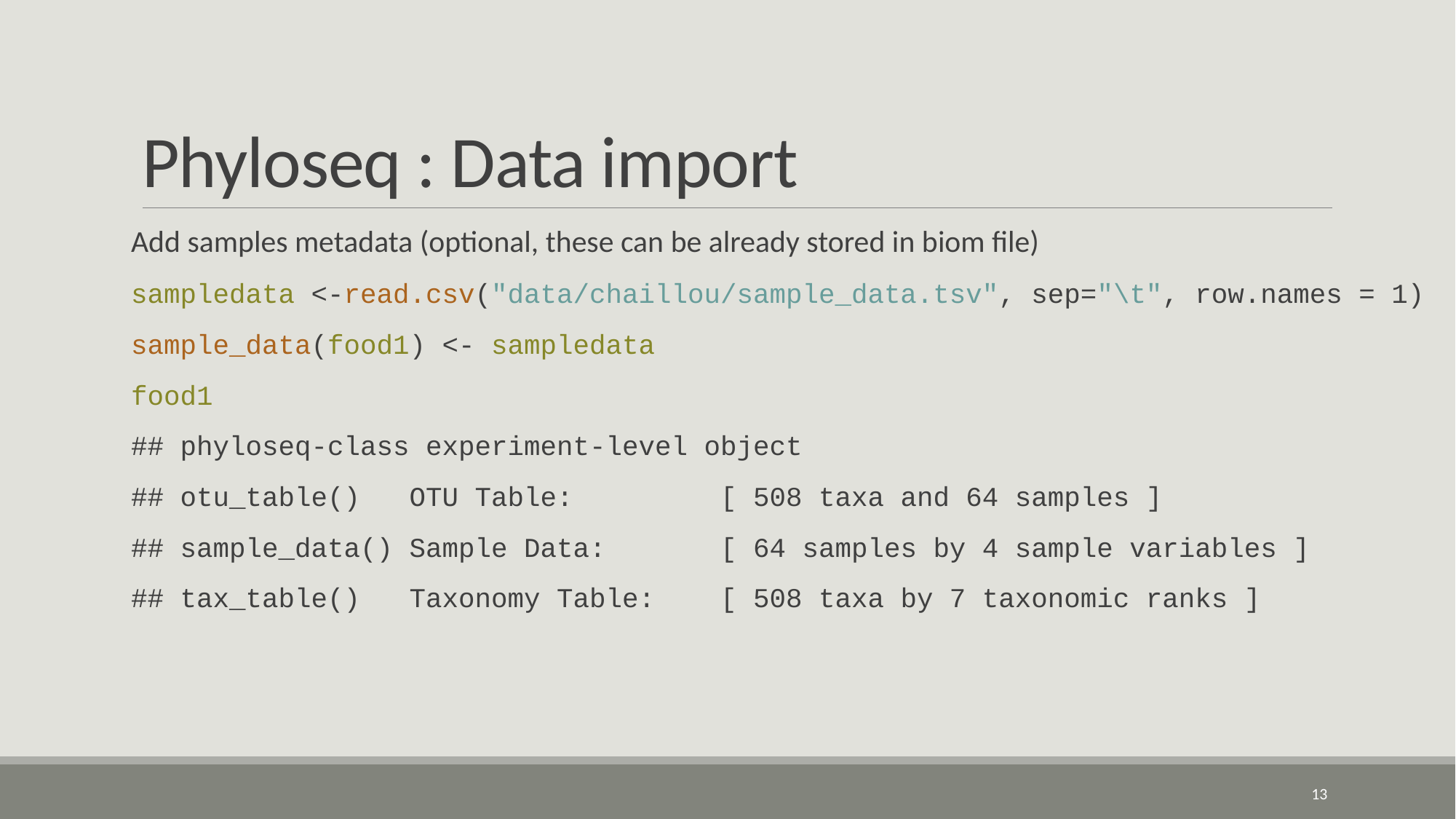

# Phyloseq : Data import
Add samples metadata (optional, these can be already stored in biom file)
sampledata <-read.csv("data/chaillou/sample_data.tsv", sep="\t", row.names = 1)
sample_data(food1) <- sampledata
food1
## phyloseq-class experiment-level object
## otu_table()   OTU Table:         [ 508 taxa and 64 samples ]
## sample_data() Sample Data:       [ 64 samples by 4 sample variables ]
## tax_table()   Taxonomy Table:    [ 508 taxa by 7 taxonomic ranks ]
13